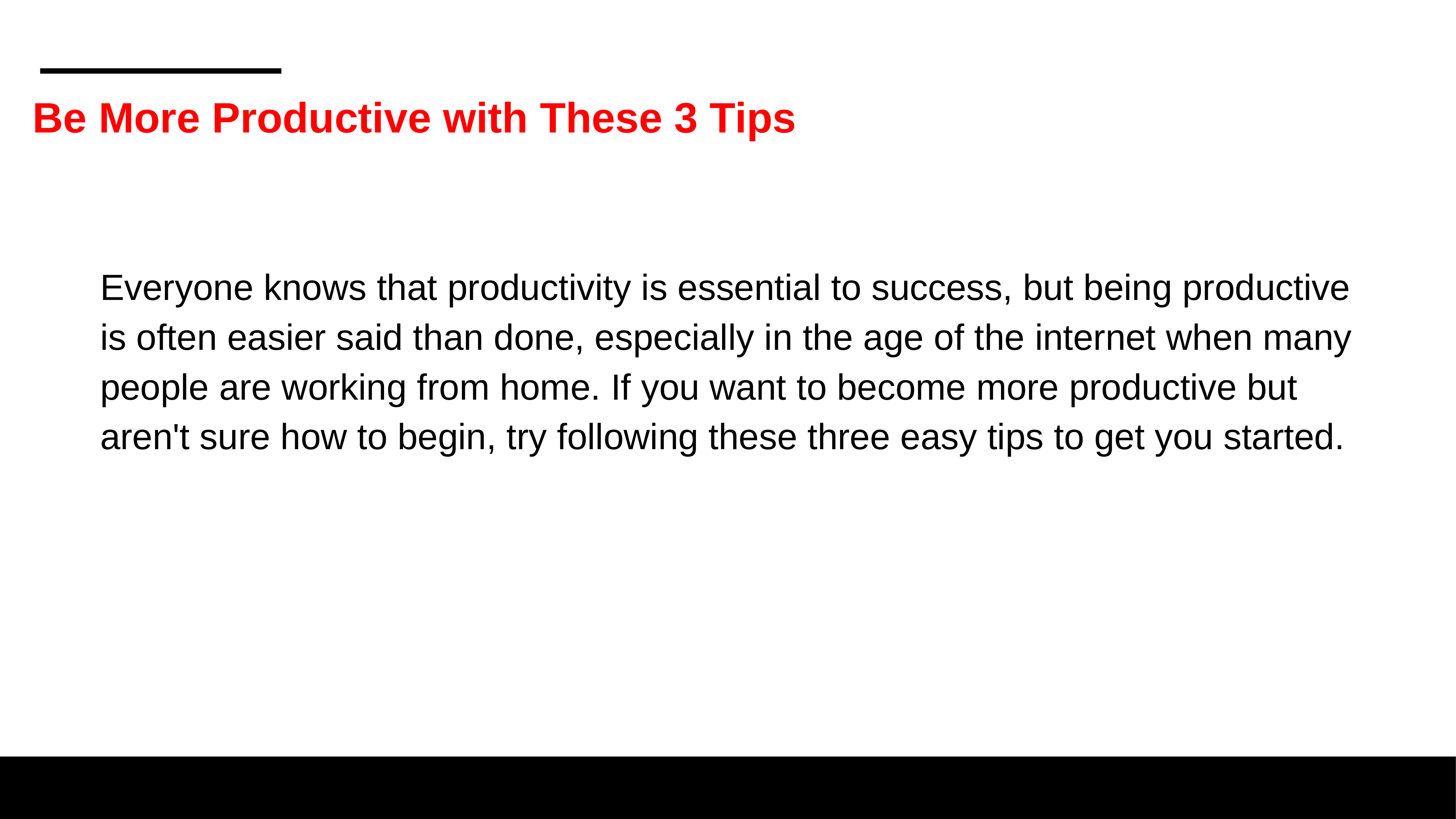

Be More Productive with These 3 Tips
Everyone knows that productivity is essential to success, but being productive is often easier said than done, especially in the age of the internet when many people are working from home. If you want to become more productive but aren't sure how to begin, try following these three easy tips to get you started.